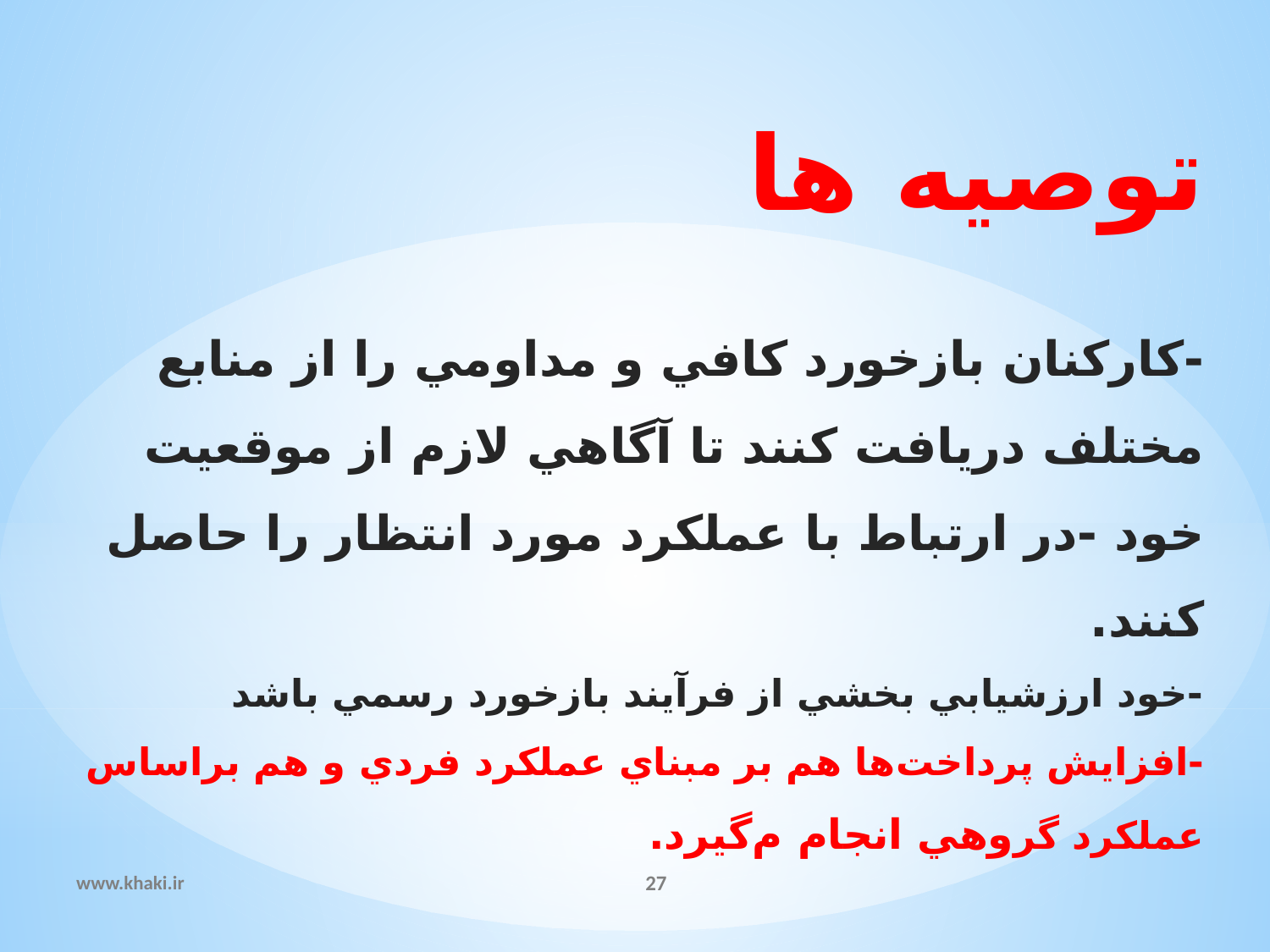

# توصيه ها -كاركنان بازخورد كافي و مداومي را از منابع مختلف دريافت ‌كنند تا آگاهي لازم از موقعيت خود -در ارتباط با عملكرد مورد انتظار را حاصل كنند. -خود ارزشيابي بخشي از فرآيند بازخورد رسمي باشد -افزايش پرداخت‌ها هم بر مبناي عملكرد فردي و هم براساس عملكرد گروهي انجام م‌گيرد.
www.khaki.ir
27